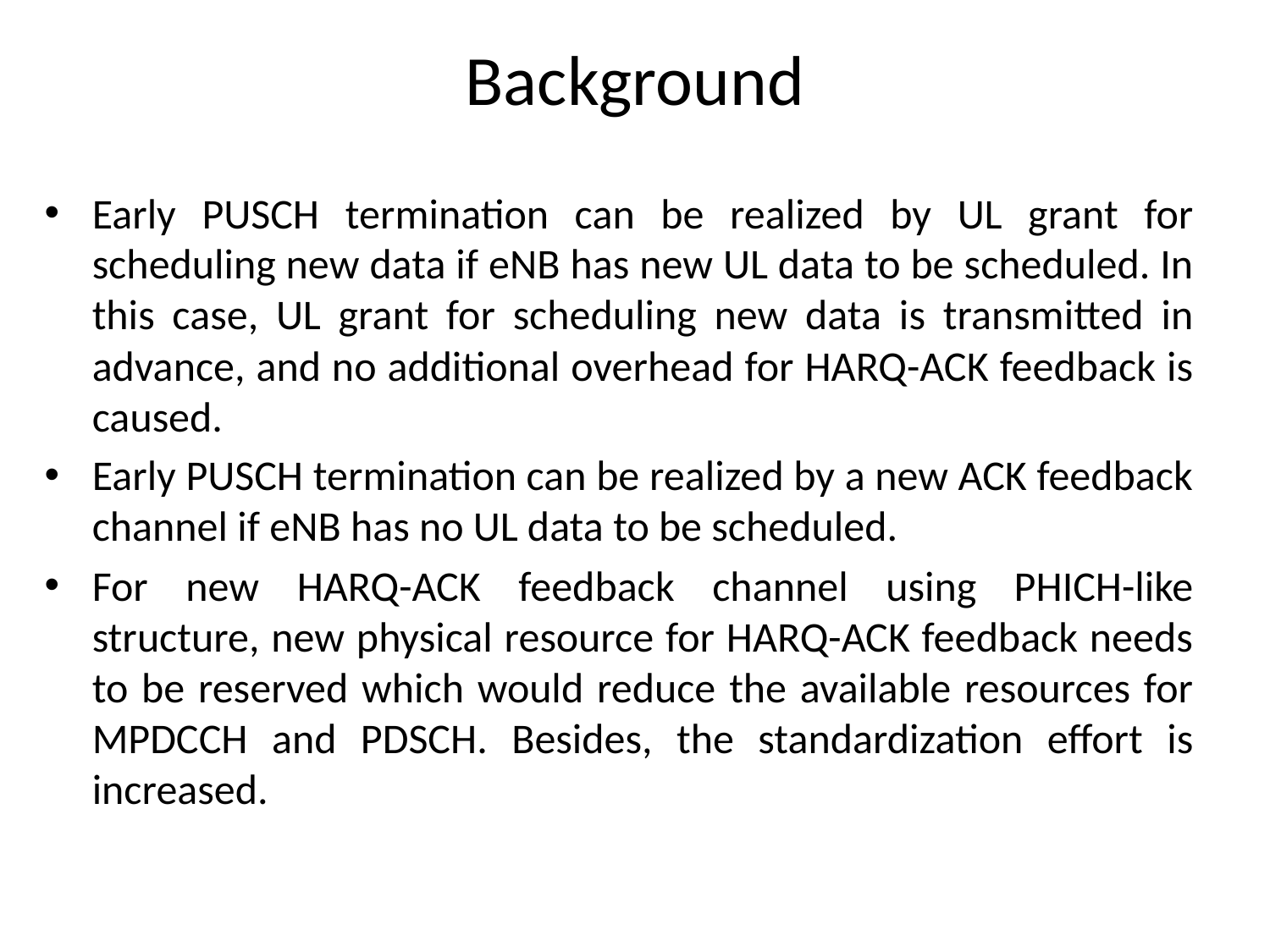

Background
Early PUSCH termination can be realized by UL grant for scheduling new data if eNB has new UL data to be scheduled. In this case, UL grant for scheduling new data is transmitted in advance, and no additional overhead for HARQ-ACK feedback is caused.
Early PUSCH termination can be realized by a new ACK feedback channel if eNB has no UL data to be scheduled.
For new HARQ-ACK feedback channel using PHICH-like structure, new physical resource for HARQ-ACK feedback needs to be reserved which would reduce the available resources for MPDCCH and PDSCH. Besides, the standardization effort is increased.